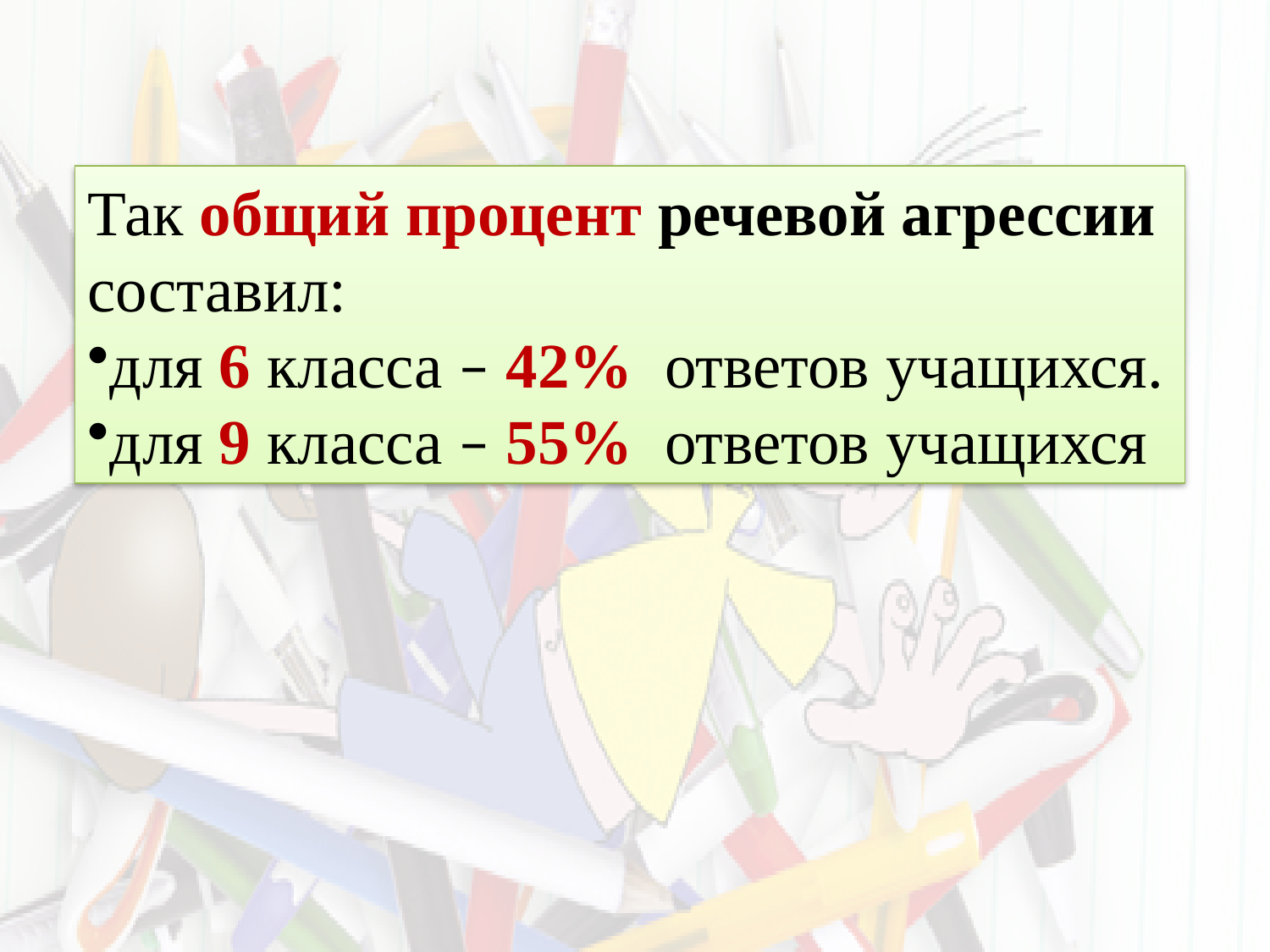

Так общий процент речевой агрессии  составил:
для 6 класса – 42%  ответов учащихся.
для 9 класса – 55%  ответов учащихся